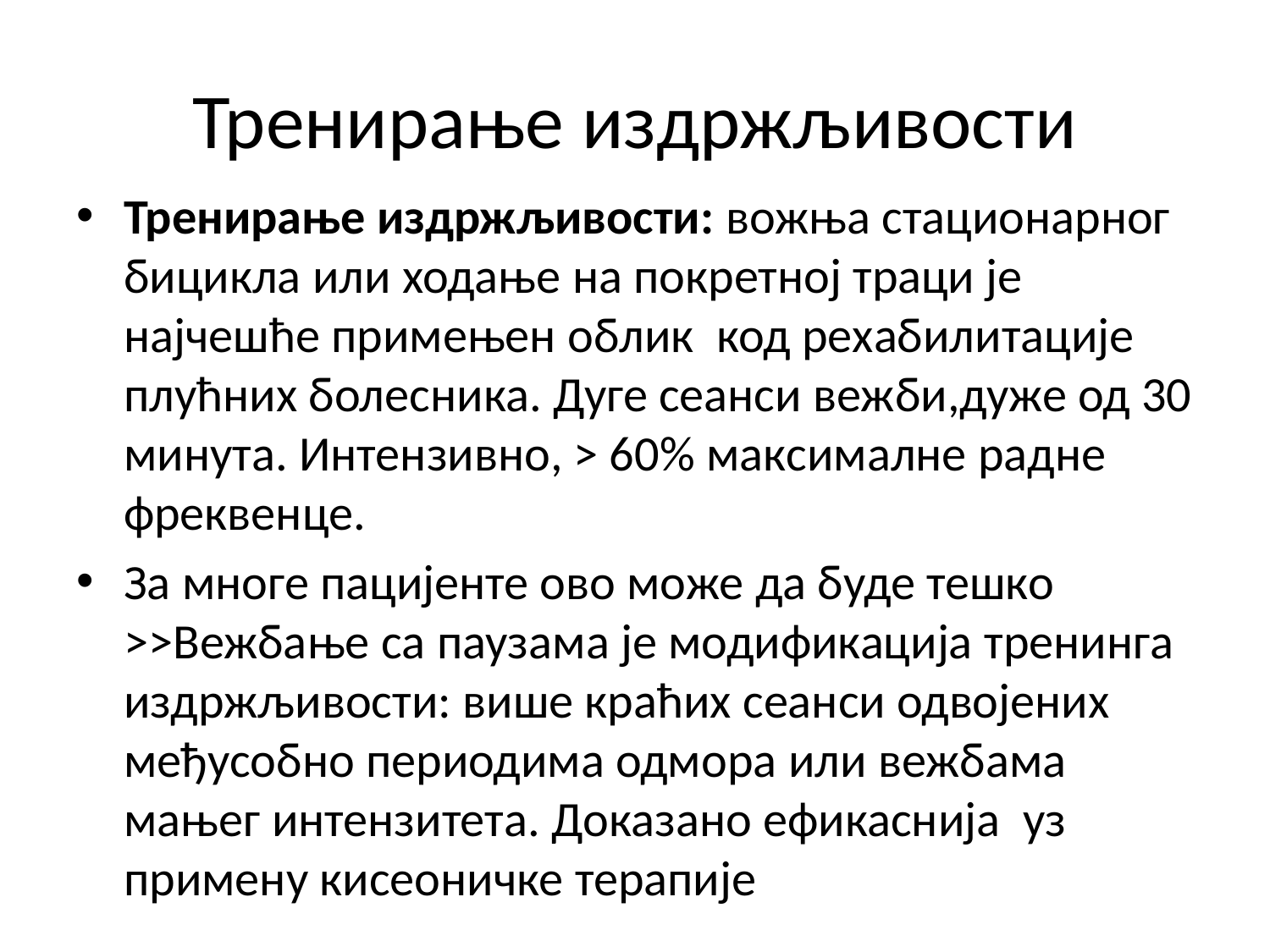

# Тренирање издржљивости
Тренирање издржљивости: вожња стационарног бицикла или ходање на покретној траци је најчешће примењен облик  код рехабилитације плућних болесника. Дуге сеанси вежби,дуже од 30 минута. Интензивно, > 60% максималне радне фреквенце.
За многе пацијенте ово може да буде тешко >>Вежбање са паузама је модификација тренинга издржљивости: више краћих сеанси одвојених међусобно периодима одмора или вежбама мањег интензитета. Доказано ефикаснија  уз примену кисеоничке терапије